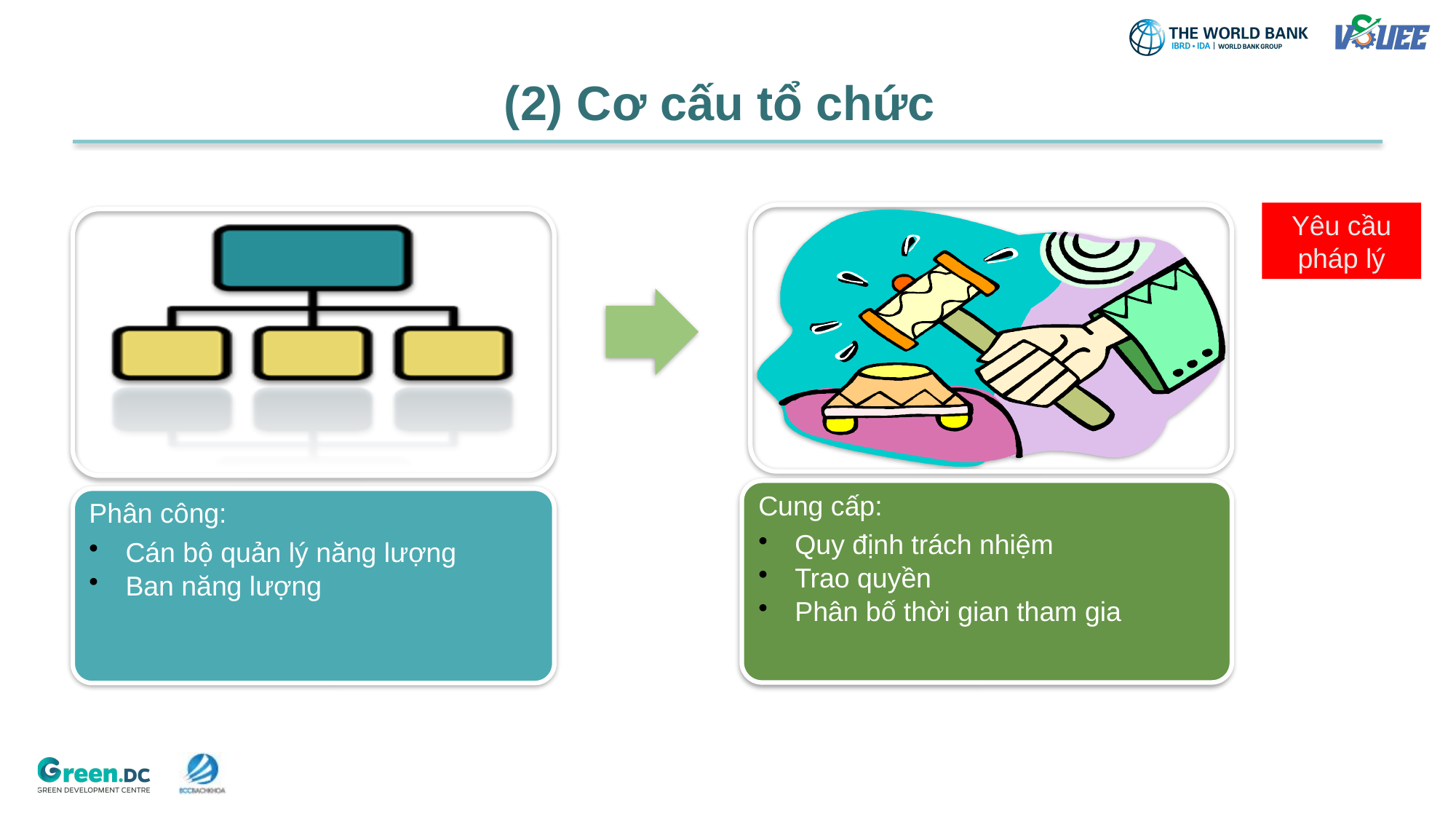

# (2) Cơ cấu tổ chức
Yêu cầu pháp lý

Cung cấp:
Quy định trách nhiệm
Trao quyền
Phân bố thời gian tham gia

Phân công:
Cán bộ quản lý năng lượng
Ban năng lượng